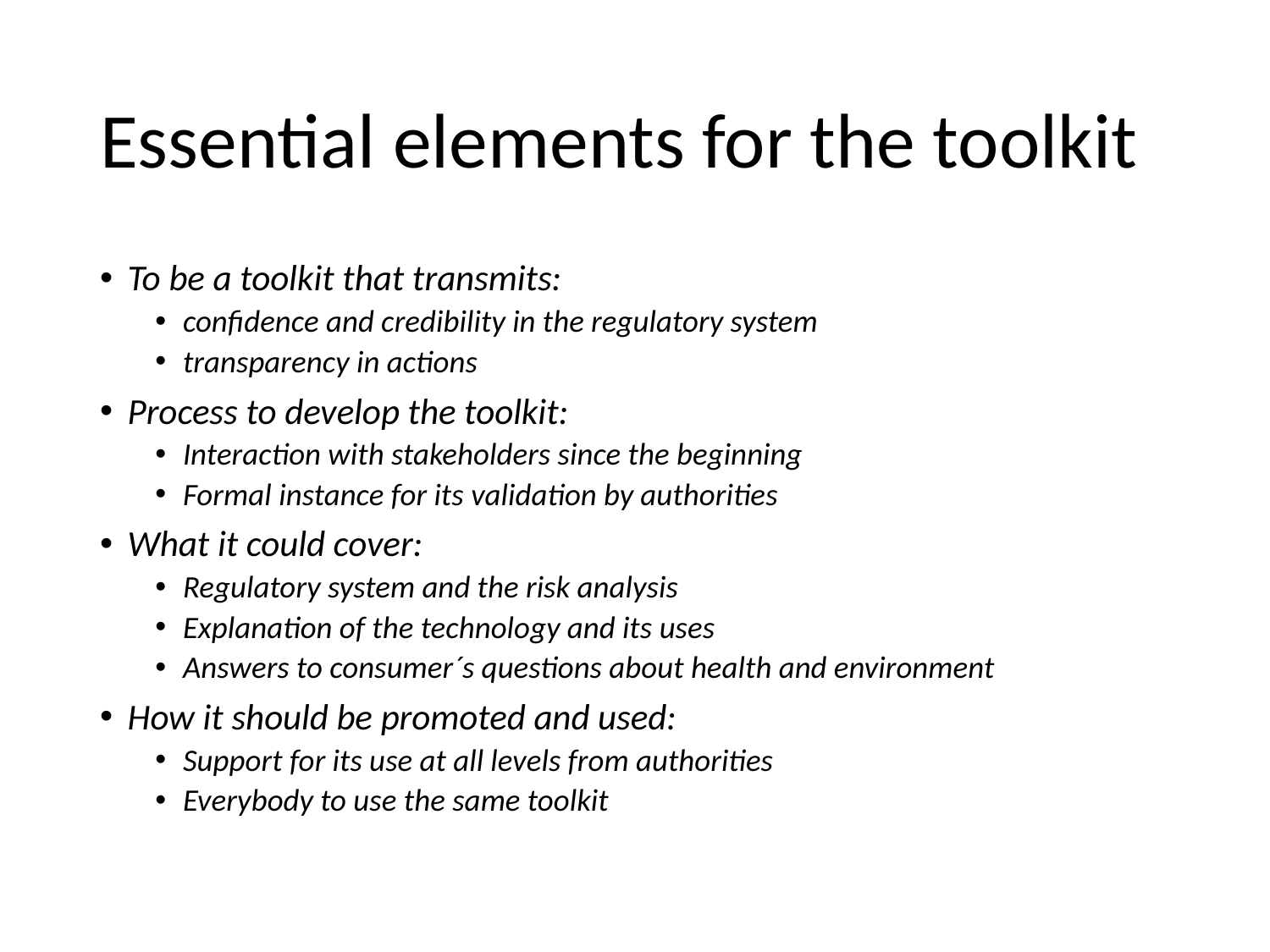

# Essential elements for the toolkit
To be a toolkit that transmits:
confidence and credibility in the regulatory system
transparency in actions
Process to develop the toolkit:
Interaction with stakeholders since the beginning
Formal instance for its validation by authorities
What it could cover:
Regulatory system and the risk analysis
Explanation of the technology and its uses
Answers to consumer´s questions about health and environment
How it should be promoted and used:
Support for its use at all levels from authorities
Everybody to use the same toolkit